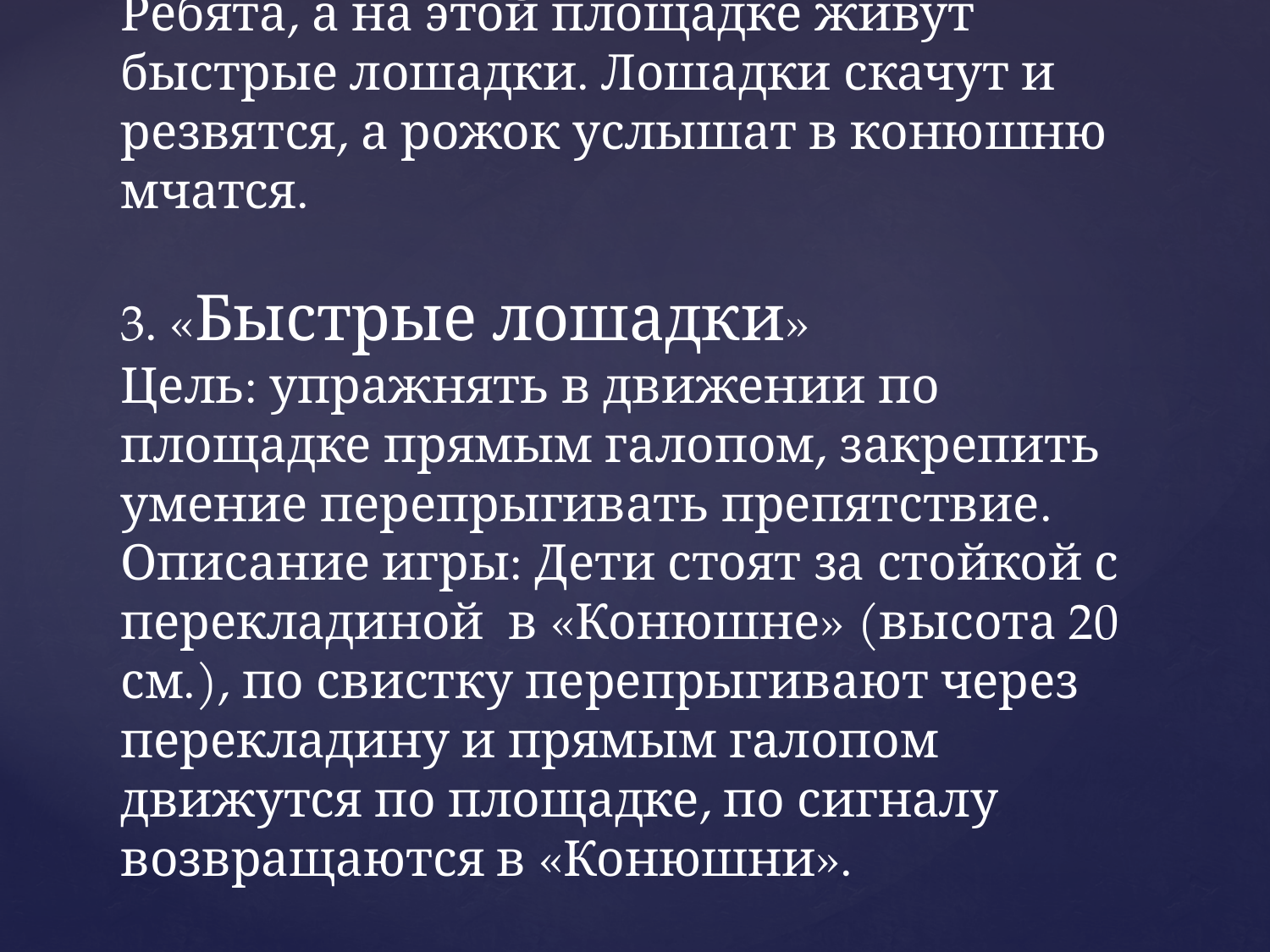

# Ребята, а на этой площадке живут быстрые лошадки. Лошадки скачут и резвятся, а рожок услышат в конюшню мчатся. 3. «Быстрые лошадки» Цель: упражнять в движении по площадке прямым галопом, закрепить умение перепрыгивать препятствие. Описание игры: Дети стоят за стойкой с перекладиной  в «Конюшне» (высота 20 см.), по свистку перепрыгивают через перекладину и прямым галопом движутся по площадке, по сигналу возвращаются в «Конюшни».